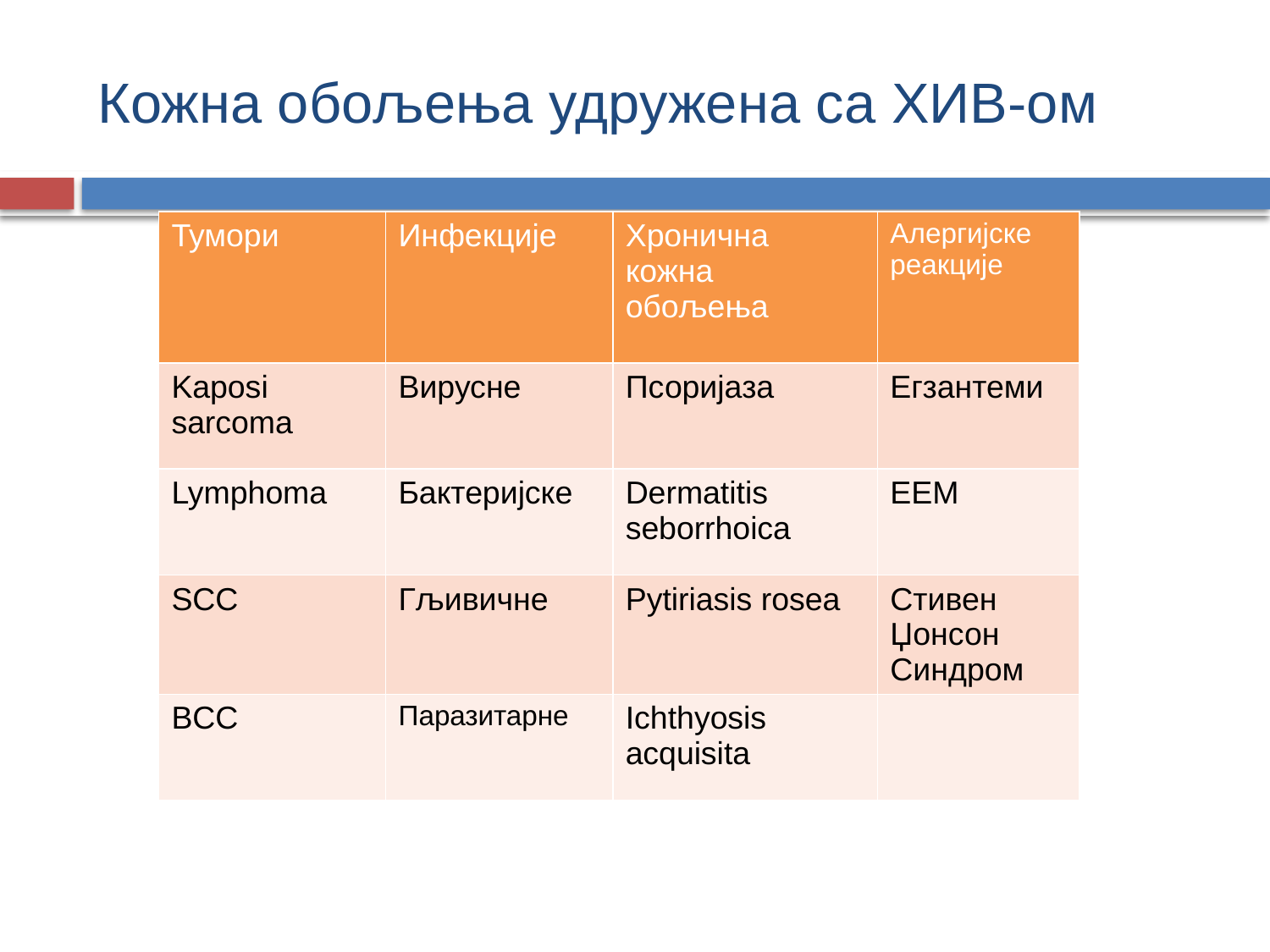

# Кожна обољења удружена са ХИВ-ом
| Тумори | Инфекције | Хронична кожна обољења | Алергијске реакције |
| --- | --- | --- | --- |
| Kaposi sarcoma | Вирусне | Псоријаза | Егзантеми |
| Lymphoma | Бактеријске | Dermatitis seborrhoica | ЕЕМ |
| SCC | Гљивичне | Pytiriasis rosea | Стивен Џонсон Синдром |
| BCC | Паразитарне | Ichthyosis acquisita |  |